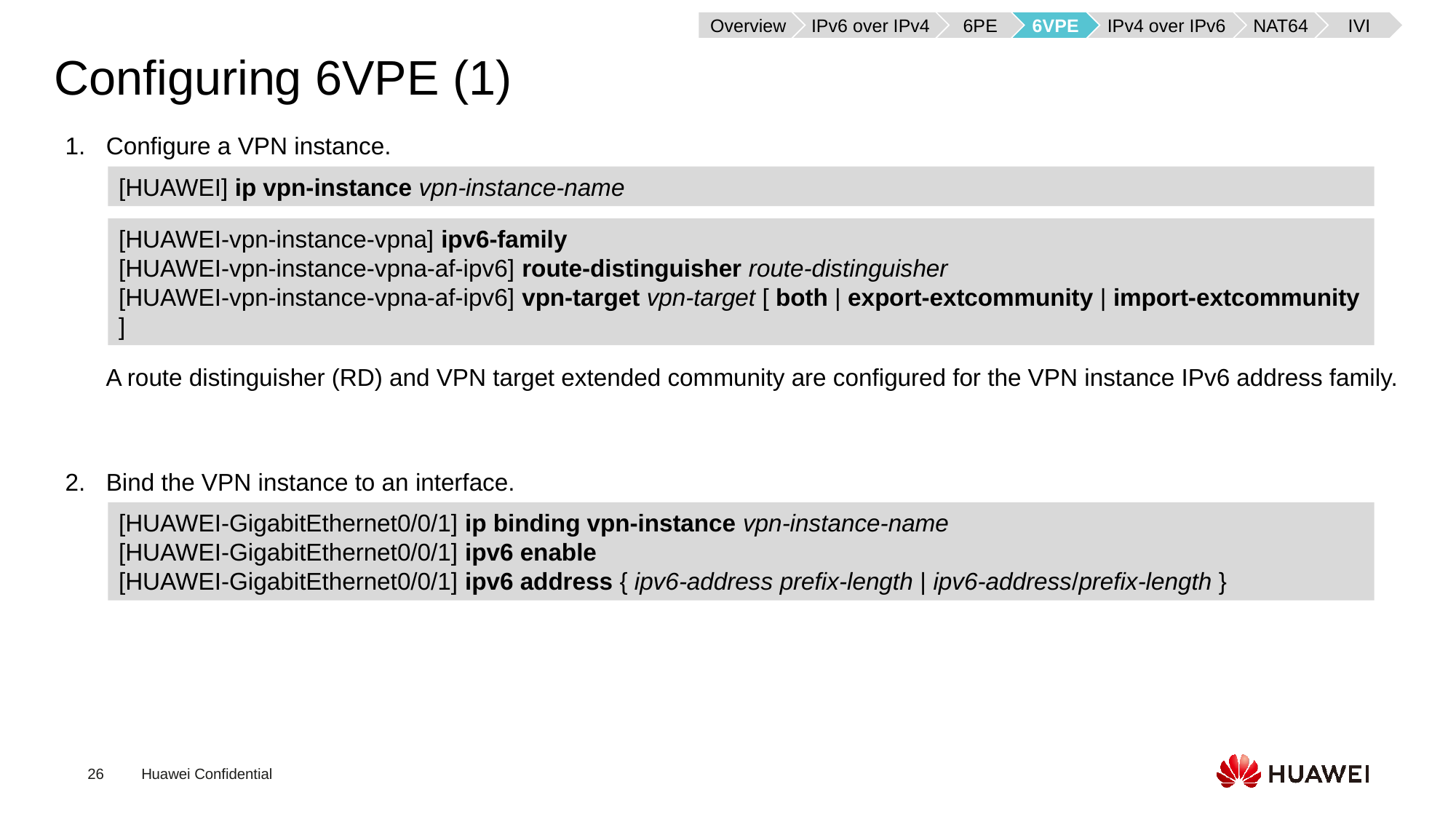

Overview
IPv6 over IPv4
6PE
6VPE
IPv4 over IPv6
NAT64
IVI
# Configuring 6VPE (1)
Configure a VPN instance.
[HUAWEI] ip vpn-instance vpn-instance-name
[HUAWEI-vpn-instance-vpna] ipv6-family
[HUAWEI-vpn-instance-vpna-af-ipv6] route-distinguisher route-distinguisher
[HUAWEI-vpn-instance-vpna-af-ipv6] vpn-target vpn-target [ both | export-extcommunity | import-extcommunity ]
A route distinguisher (RD) and VPN target extended community are configured for the VPN instance IPv6 address family.
Bind the VPN instance to an interface.
[HUAWEI-GigabitEthernet0/0/1] ip binding vpn-instance vpn-instance-name
[HUAWEI-GigabitEthernet0/0/1] ipv6 enable
[HUAWEI-GigabitEthernet0/0/1] ipv6 address { ipv6-address prefix-length | ipv6-address/prefix-length }